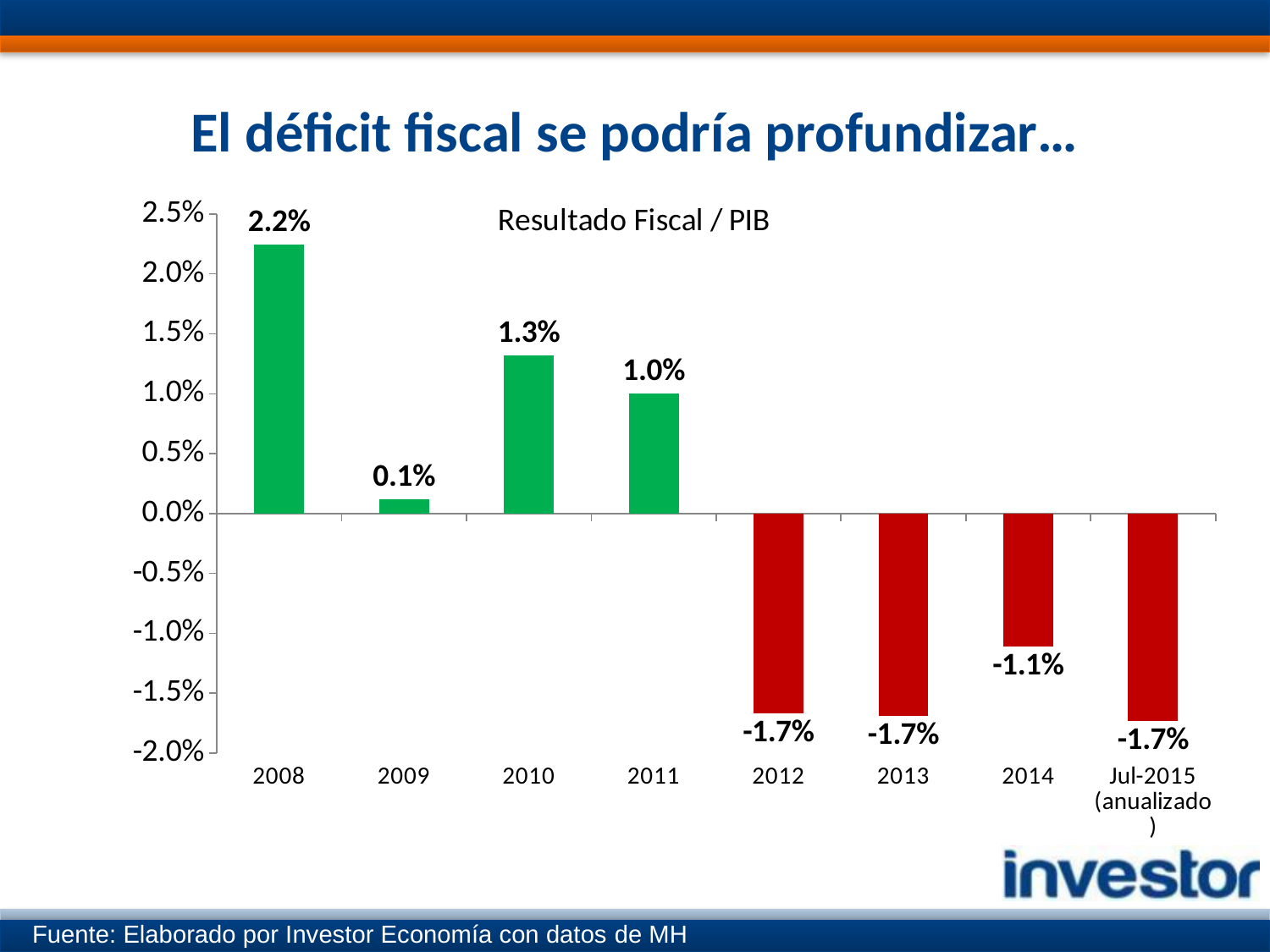

# El déficit fiscal se podría profundizar…

### Chart: Resultado Fiscal / PIB

| Category | Resultado Fiscal/PIB |
|---|---|
| 2008 | 0.022481024925576246 |
| 2009 | 0.001188111250566046 |
| 2010 | 0.013177540574622199 |
| 2011 | 0.010018705328752953 |
| 2012 | -0.01666980594442217 |
| 2013 | -0.01689986667689184 |
| 2014 | -0.011076368690695384 |
| Jul-2015 (anualizado) | -0.017300501835095534 |
Fuente: Elaborado por Investor Economía con datos de MH